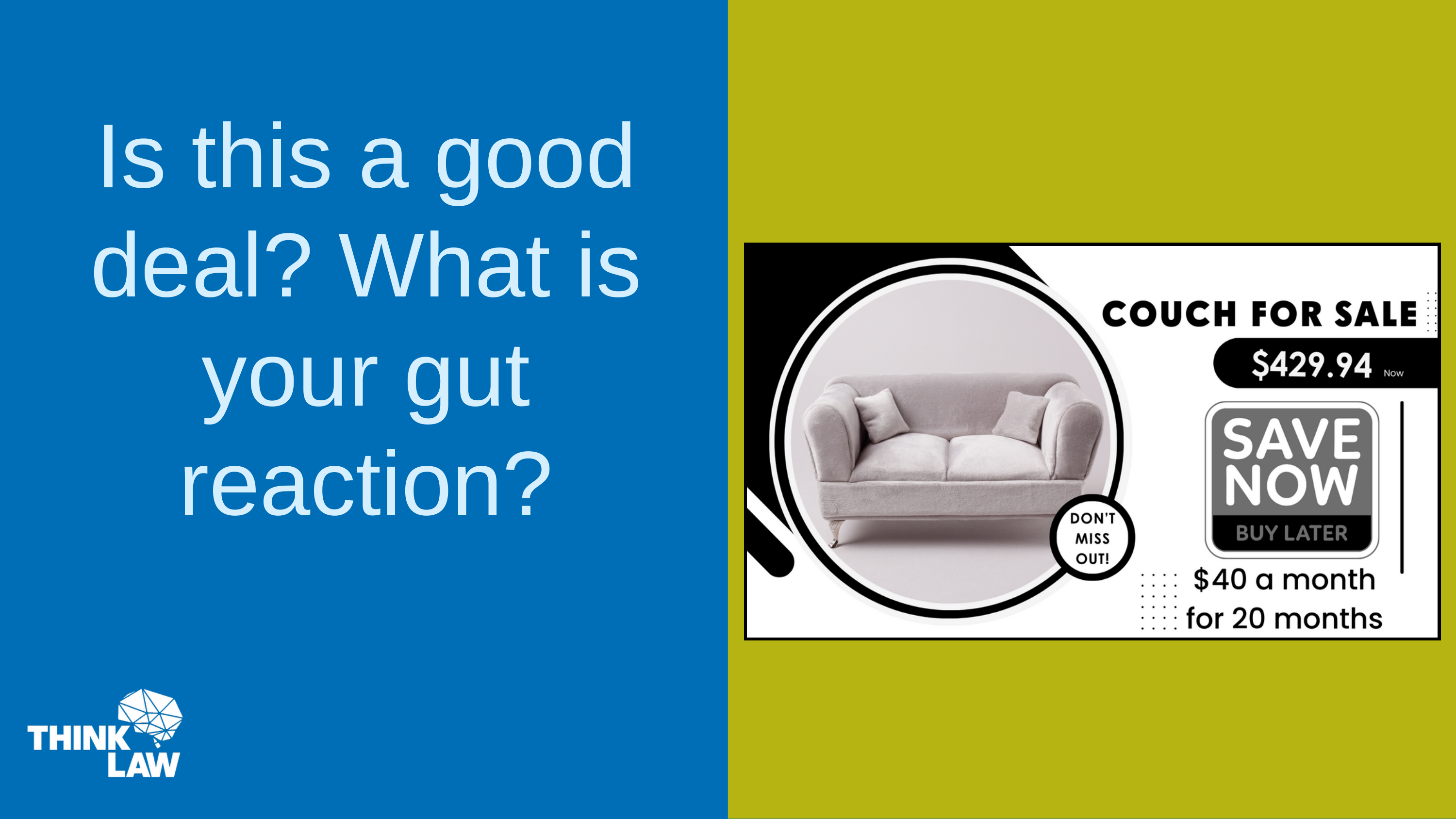

Is this a good deal? What is your gut reaction?